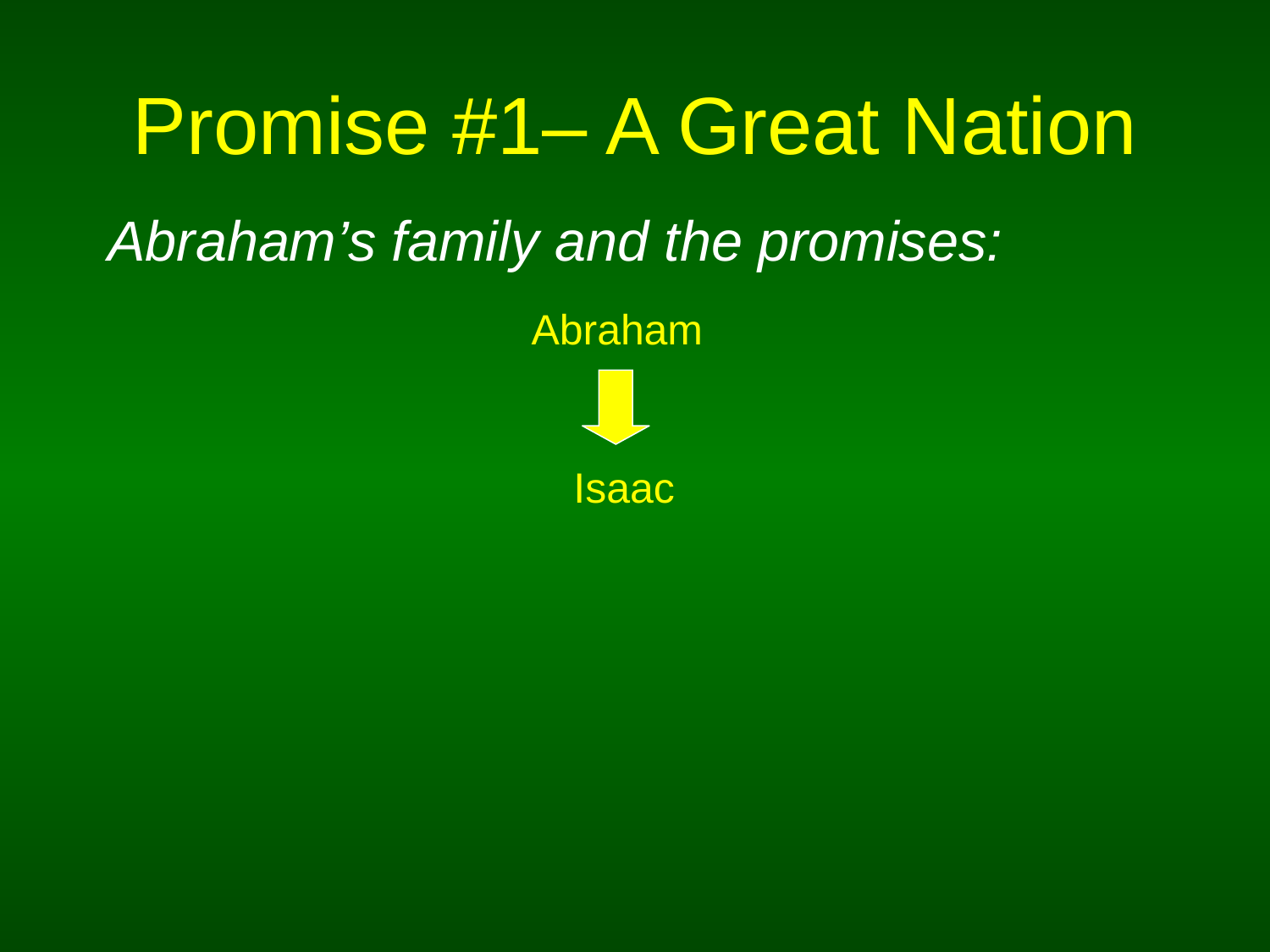

# Promise #1– A Great Nation
Abraham’s family and the promises:
Abraham

Isaac